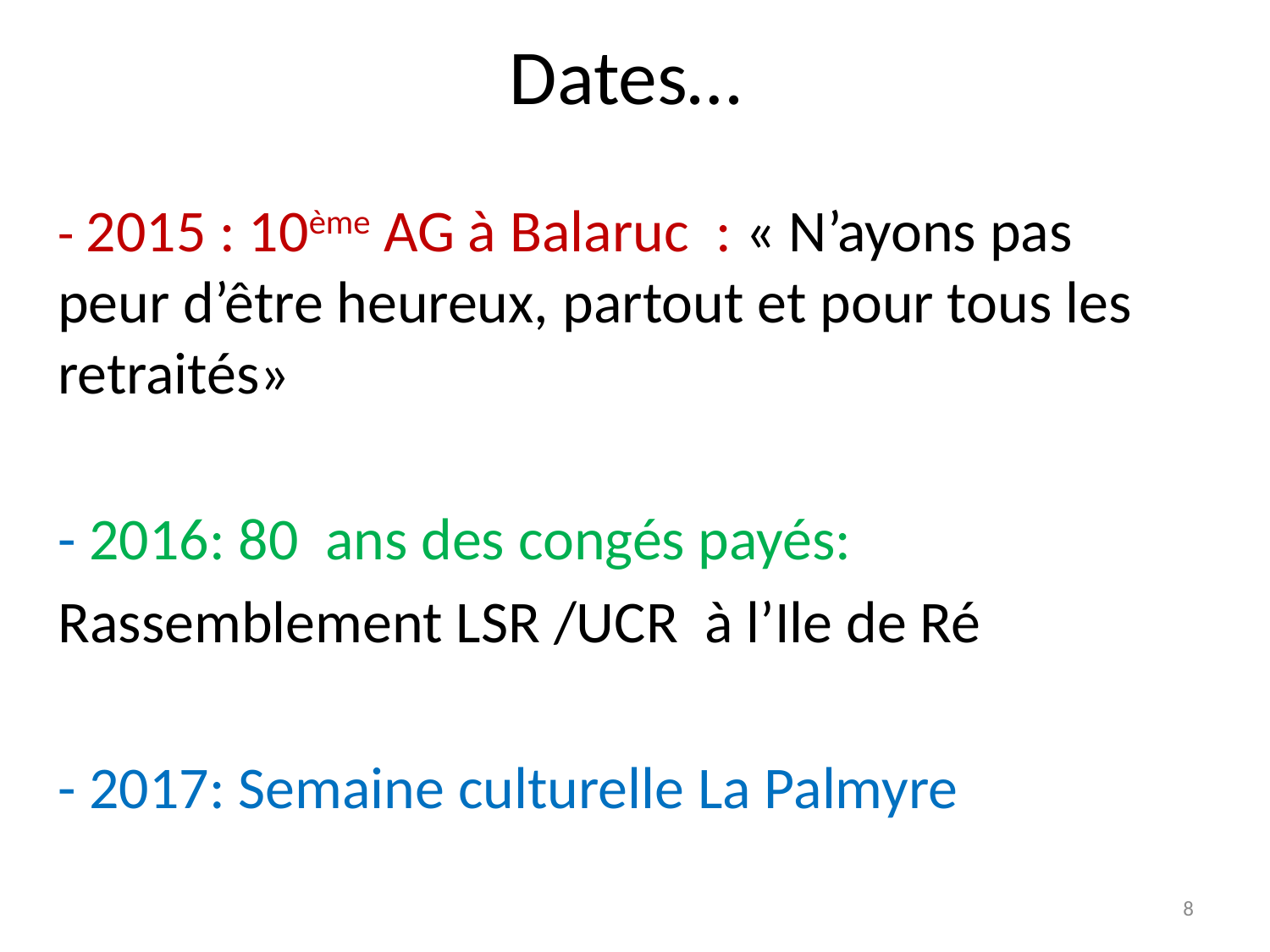

# Dates…
- 2015 : 10ème AG à Balaruc  : « N’ayons pas peur d’être heureux, partout et pour tous les retraités»

- 2016: 80  ans des congés payés:
Rassemblement LSR /UCR  à l’Ile de Ré

- 2017: Semaine culturelle La Palmyre
8